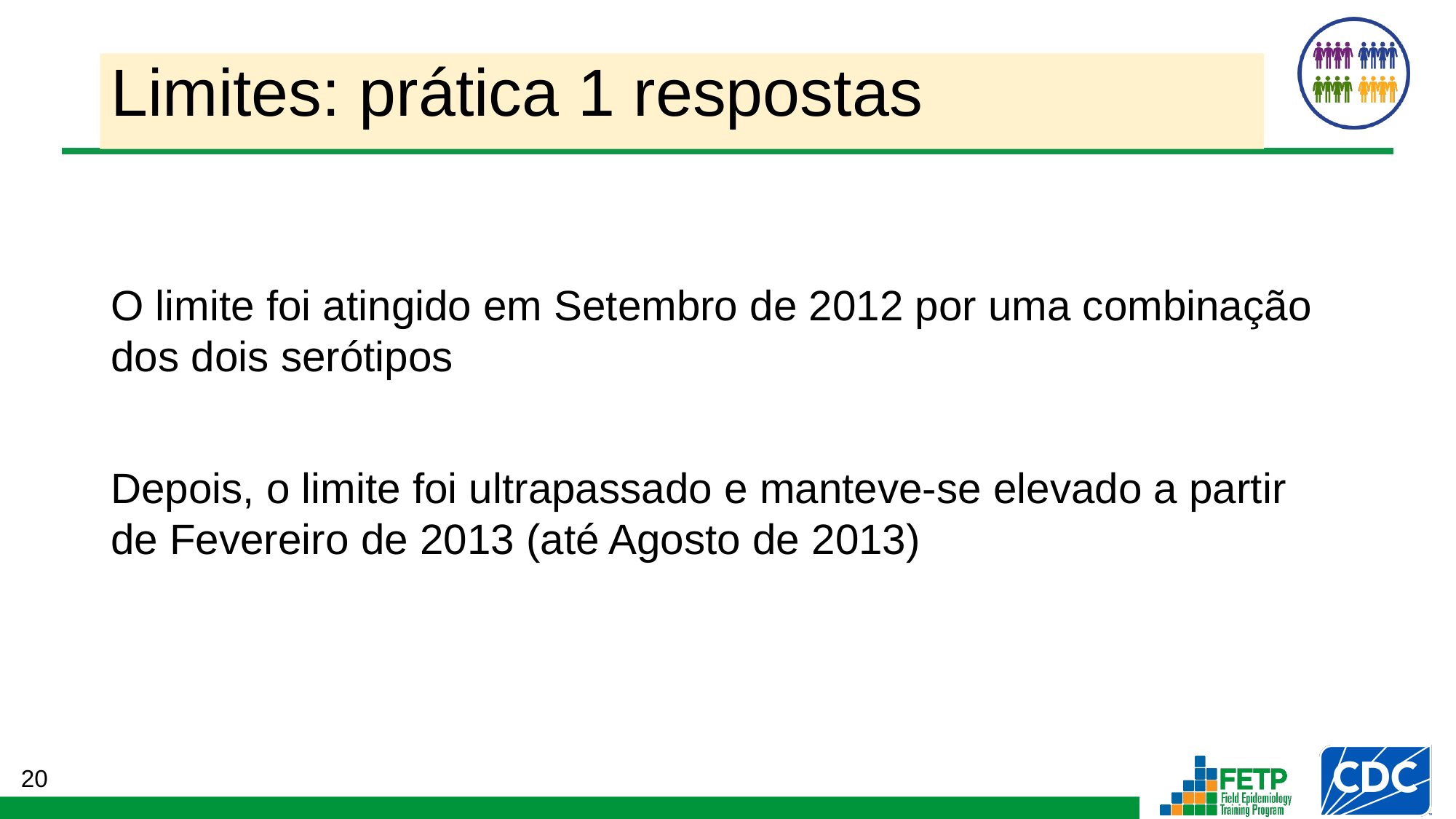

# Limites: prática 1 respostas
O limite foi atingido em Setembro de 2012 por uma combinação dos dois serótipos

Depois, o limite foi ultrapassado e manteve-se elevado a partir de Fevereiro de 2013 (até Agosto de 2013)